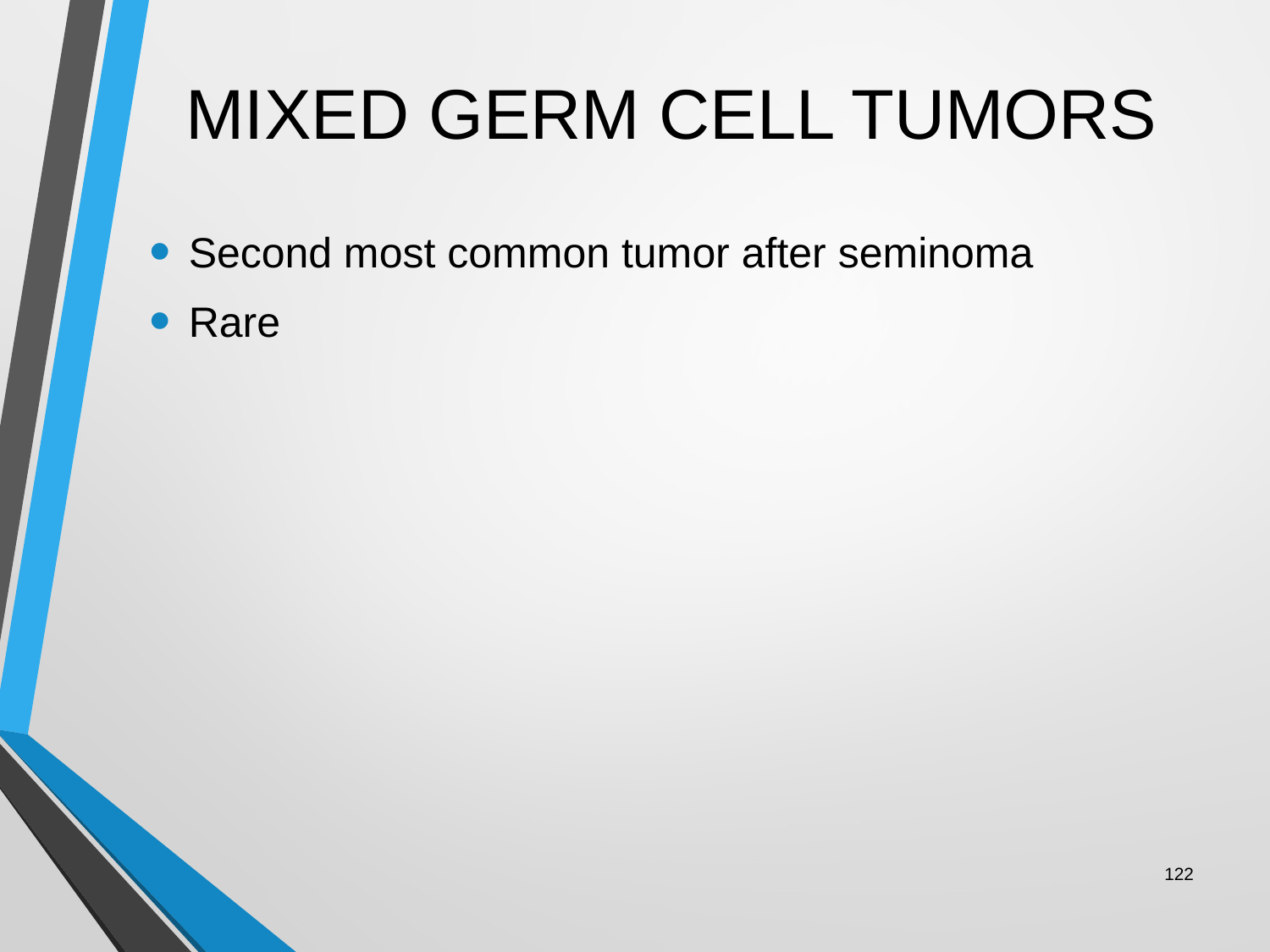

Second most common tumor after seminoma
Rare
# MIXED GERM CELL TUMORS
122